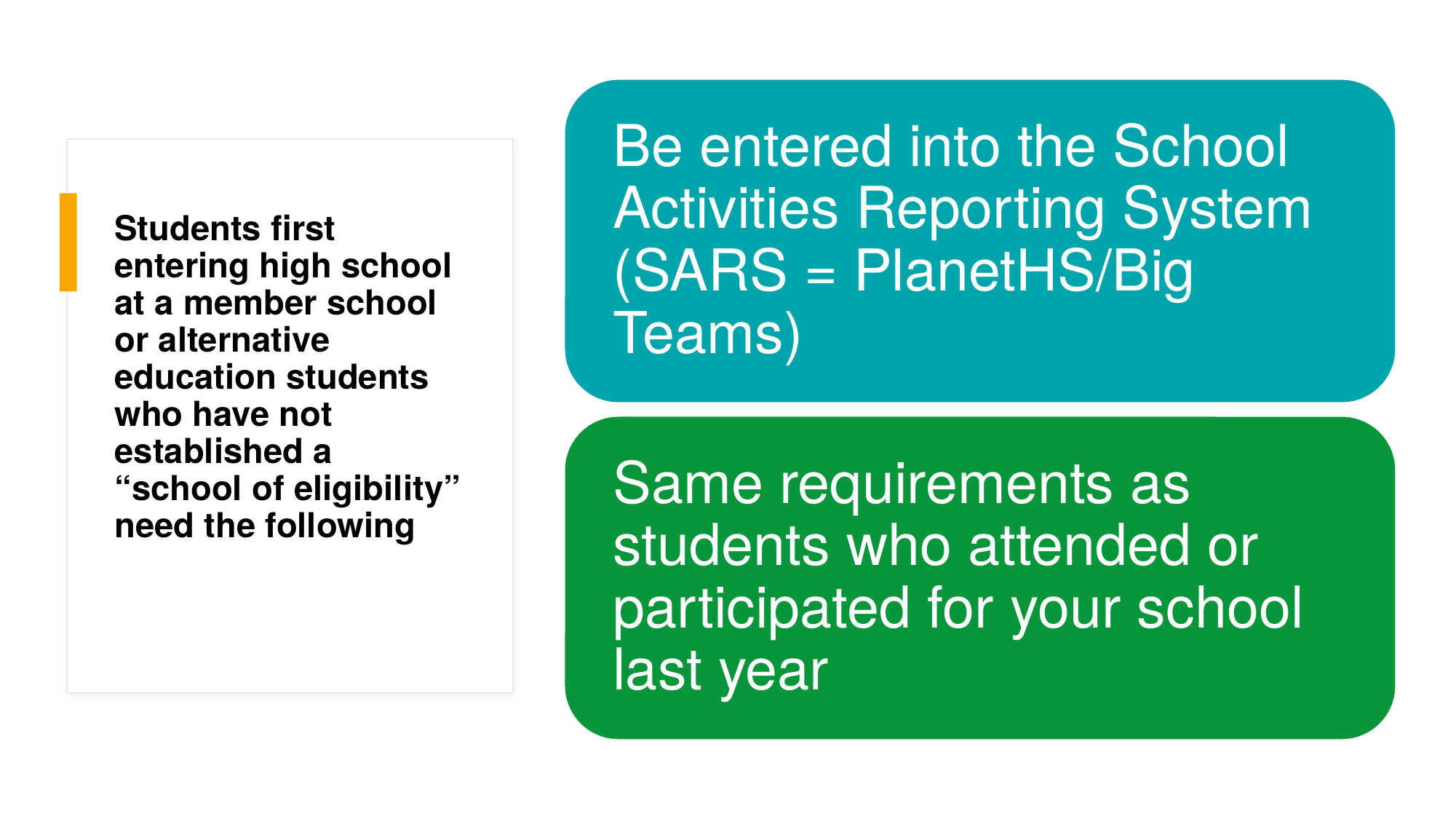

Be entered into the School Activities Reporting System (SARS = PlanetHS/Big Teams)
Same requirements as students who attended or participated for your school last year

# Students first entering high school at a member school or alternative education students who have not established a “school of eligibility” need the following